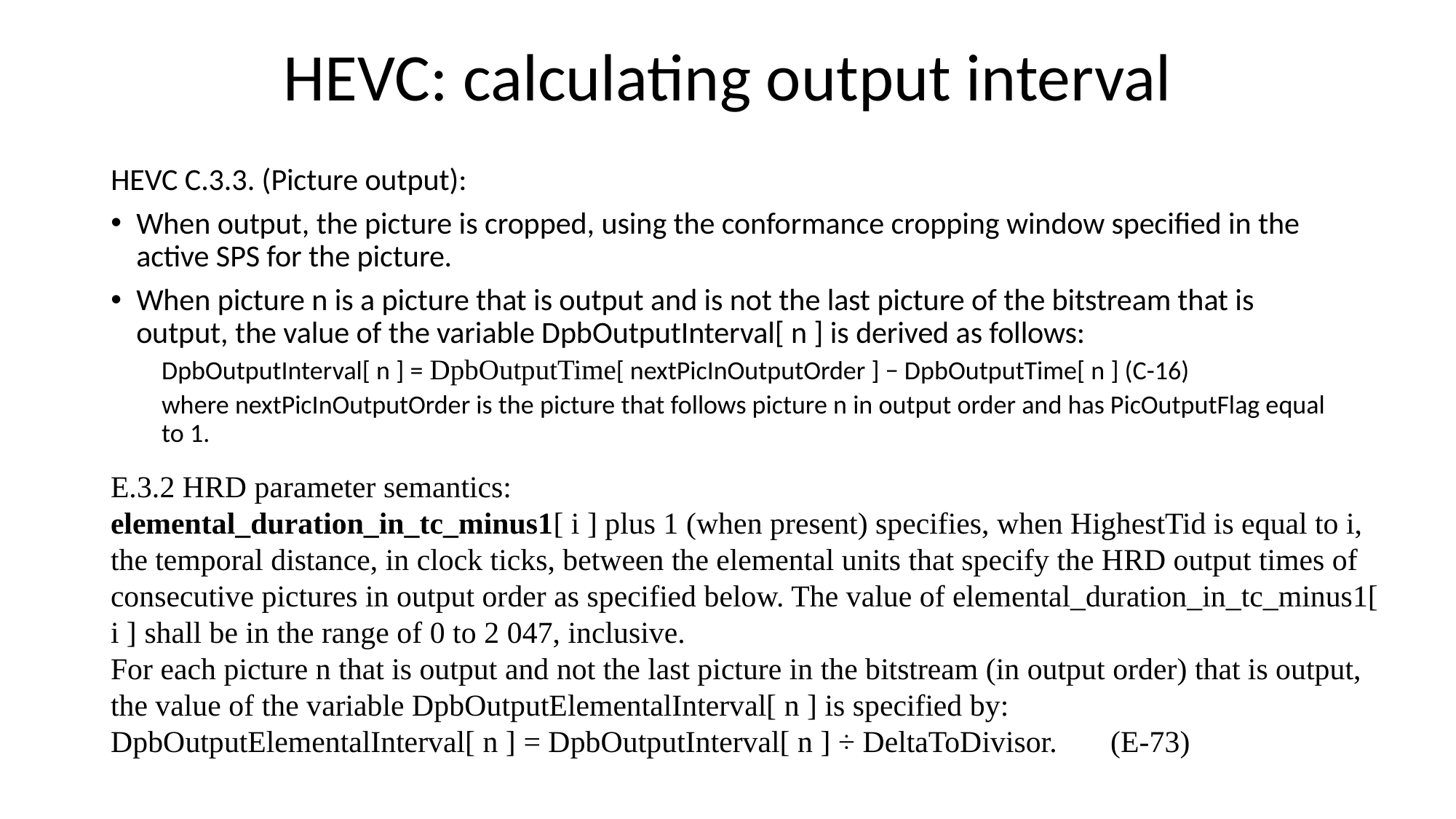

# HEVC: calculating output interval
HEVC C.3.3. (Picture output):
When output, the picture is cropped, using the conformance cropping window specified in the active SPS for the picture.
When picture n is a picture that is output and is not the last picture of the bitstream that is output, the value of the variable DpbOutputInterval[ n ] is derived as follows:
DpbOutputInterval[ n ] = DpbOutputTime[ nextPicInOutputOrder ] − DpbOutputTime[ n ] (C-16)
where nextPicInOutputOrder is the picture that follows picture n in output order and has PicOutputFlag equal to 1.

E.3.2 HRD parameter semantics:
elemental_duration_in_tc_minus1[ i ] plus 1 (when present) specifies, when HighestTid is equal to i, the temporal distance, in clock ticks, between the elemental units that specify the HRD output times of consecutive pictures in output order as specified below. The value of elemental_duration_in_tc_minus1[ i ] shall be in the range of 0 to 2 047, inclusive.
For each picture n that is output and not the last picture in the bitstream (in output order) that is output, the value of the variable DpbOutputElementalInterval[ n ] is specified by:
DpbOutputElementalInterval[ n ] = DpbOutputInterval[ n ] ÷ DeltaToDivisor.       (E-73)